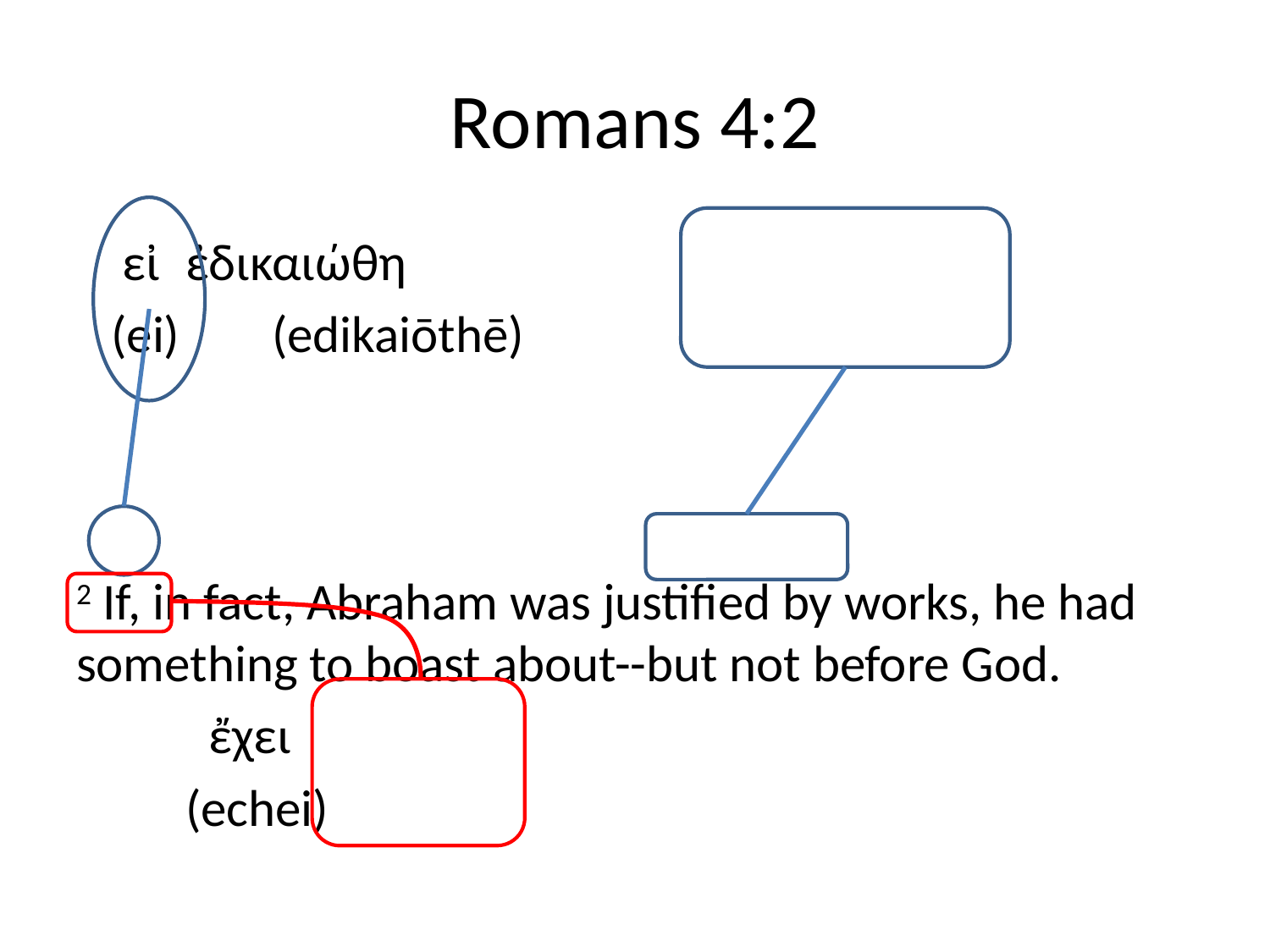

# Romans 4:2

    εἰ					 ἐδικαιώθη
   (ei)					(edikaiōthē)

2 If, in fact, Abraham was justified by works, he had something to boast about--but not before God.
		   ἔχει
		 (echei)